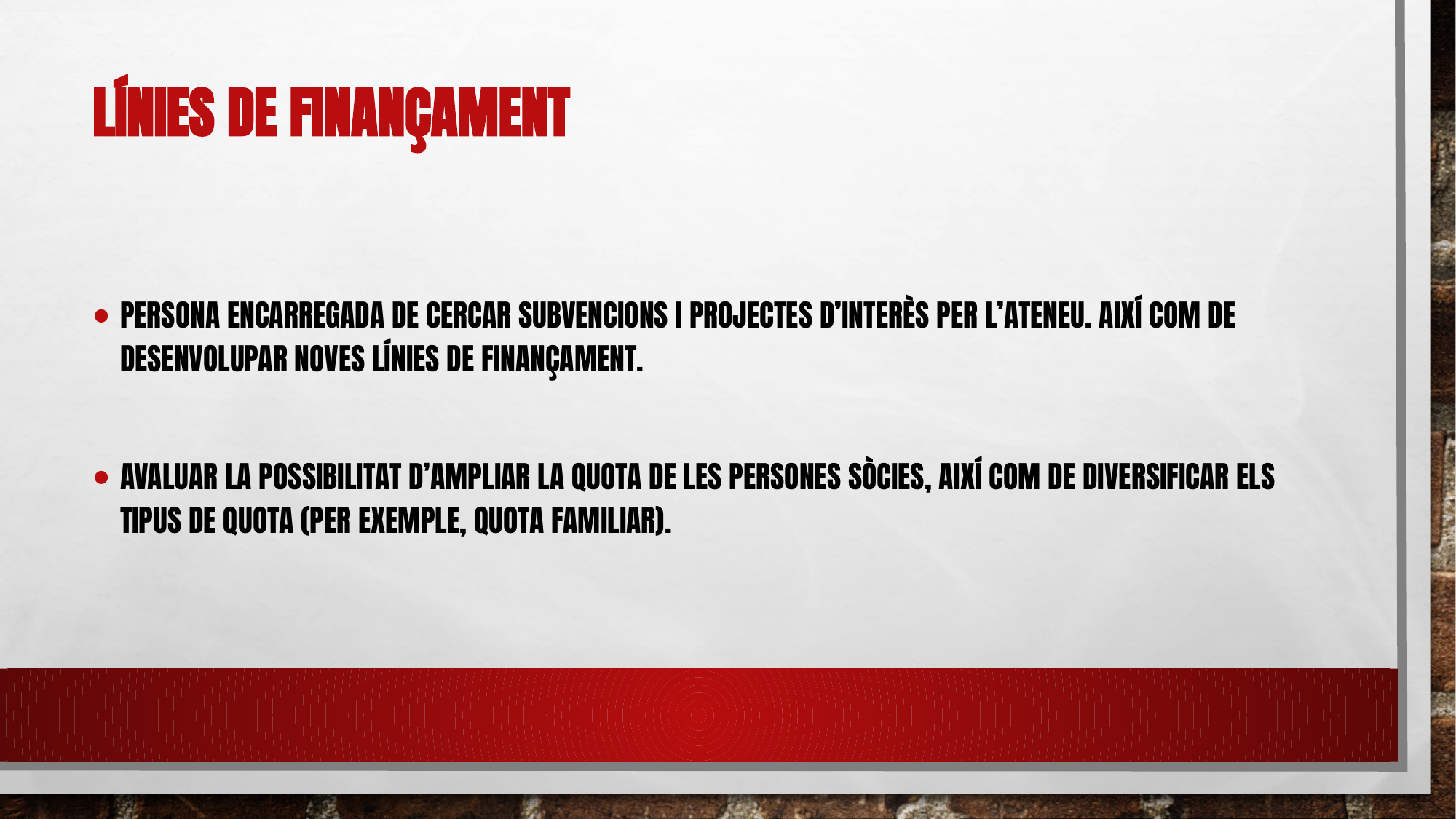

# Línies de finançament
Persona encarregada de cercar subvencions i projectes d’interès per l’Ateneu. Així com de desenvolupar noves línies de finançament.

Avaluar la possibilitat d’ampliar la quota de les persones sòcies, així com de diversificar els tipus de quota (per exemple, quota familiar).